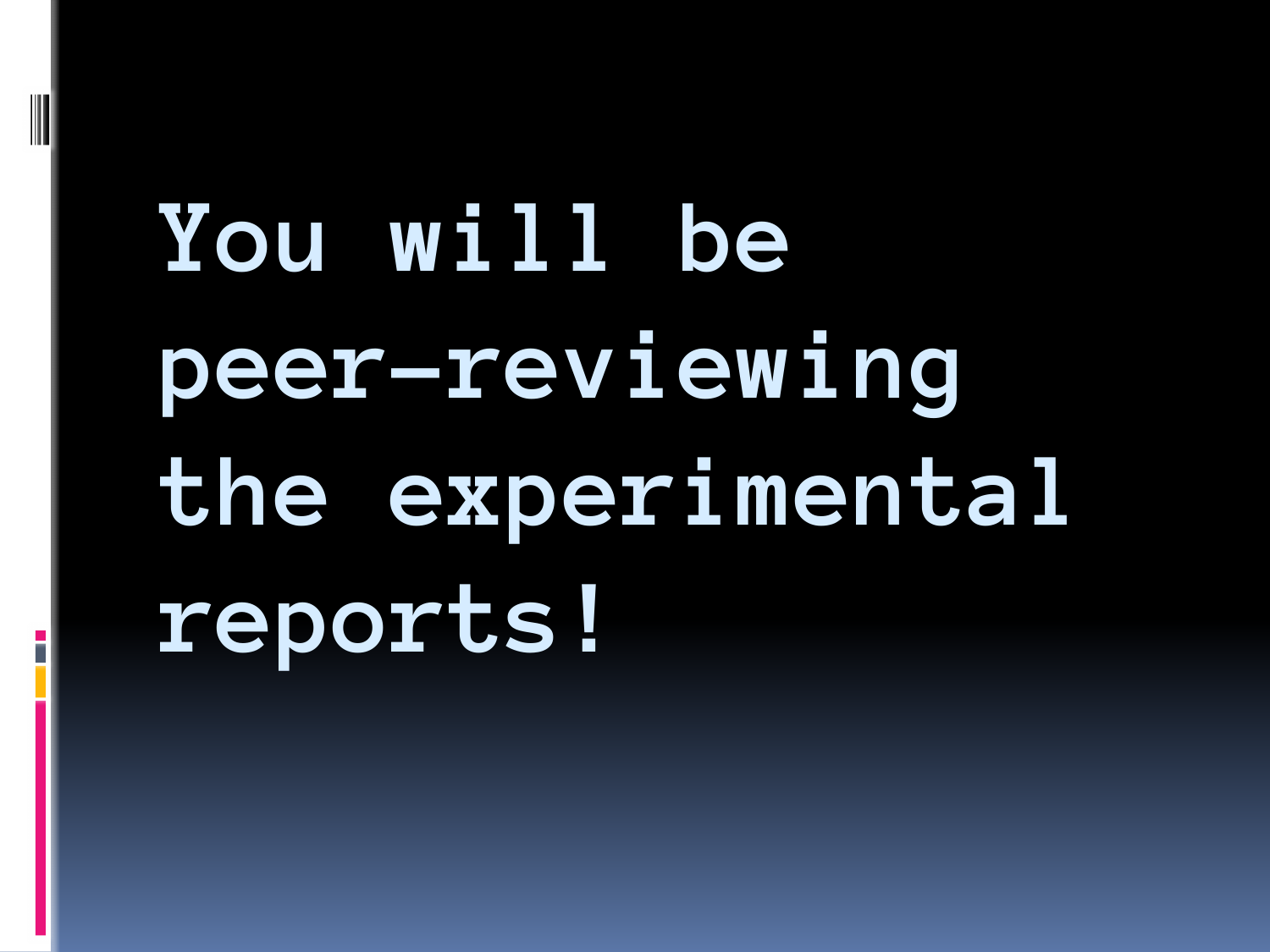

# You will be peer-reviewing the experimental reports!